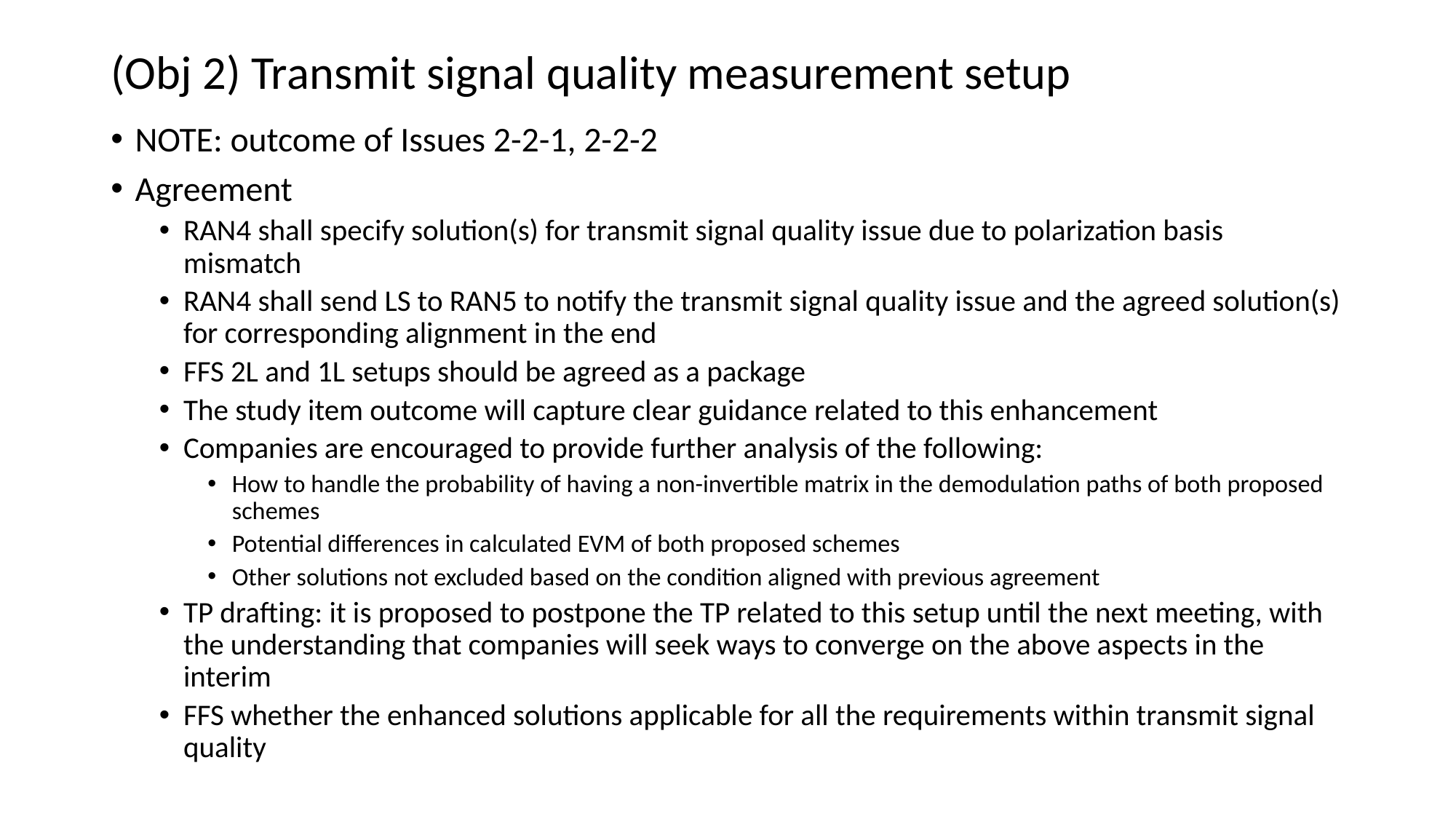

# (Obj 2) Transmit signal quality measurement setup
NOTE: outcome of Issues 2-2-1, 2-2-2
Agreement
RAN4 shall specify solution(s) for transmit signal quality issue due to polarization basis mismatch
RAN4 shall send LS to RAN5 to notify the transmit signal quality issue and the agreed solution(s) for corresponding alignment in the end
FFS 2L and 1L setups should be agreed as a package
The study item outcome will capture clear guidance related to this enhancement
Companies are encouraged to provide further analysis of the following:
How to handle the probability of having a non-invertible matrix in the demodulation paths of both proposed schemes
Potential differences in calculated EVM of both proposed schemes
Other solutions not excluded based on the condition aligned with previous agreement
TP drafting: it is proposed to postpone the TP related to this setup until the next meeting, with the understanding that companies will seek ways to converge on the above aspects in the interim
FFS whether the enhanced solutions applicable for all the requirements within transmit signal quality